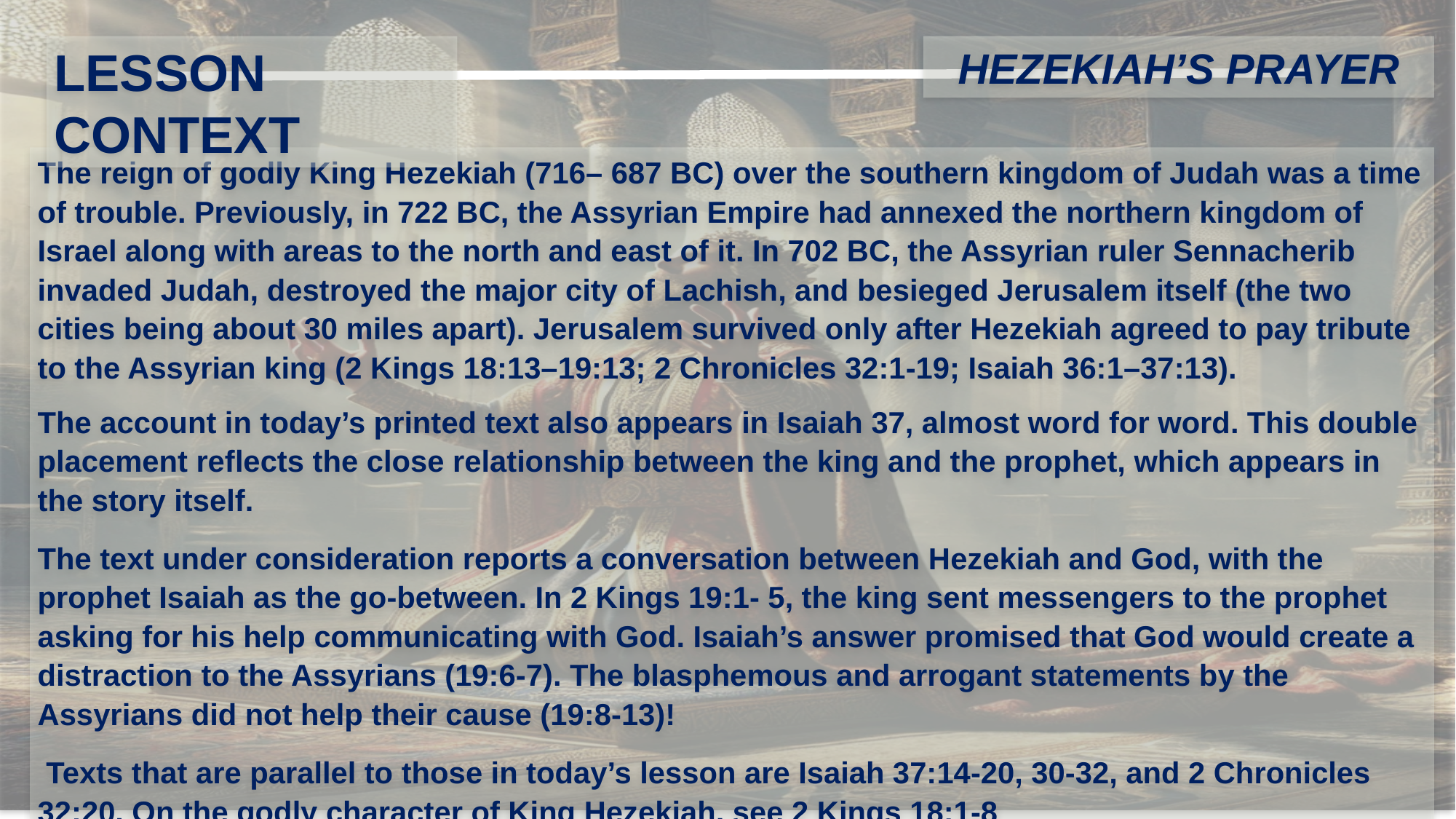

LESSON CONTEXT
HEZEKIAH’S PRAYER
The reign of godly King Hezekiah (716– 687 BC) over the southern kingdom of Judah was a time of trouble. Previously, in 722 BC, the Assyrian Empire had annexed the northern kingdom of Israel along with areas to the north and east of it. In 702 BC, the Assyrian ruler Sennacherib invaded Judah, destroyed the major city of Lachish, and besieged Jerusalem itself (the two cities being about 30 miles apart). Jerusalem survived only after Hezekiah agreed to pay tribute to the Assyrian king (2 Kings 18:13–19:13; 2 Chronicles 32:1-19; Isaiah 36:1–37:13).

The account in today’s printed text also appears in Isaiah 37, almost word for word. This double placement reflects the close relationship between the king and the prophet, which appears in the story itself.

The text under consideration reports a conversation between Hezekiah and God, with the prophet Isaiah as the go-between. In 2 Kings 19:1- 5, the king sent messengers to the prophet asking for his help communicating with God. Isaiah’s answer promised that God would create a distraction to the Assyrians (19:6-7). The blasphemous and arrogant statements by the Assyrians did not help their cause (19:8-13)!

 Texts that are parallel to those in today’s lesson are Isaiah 37:14-20, 30-32, and 2 Chronicles 32:20. On the godly character of King Hezekiah, see 2 Kings 18:1-8